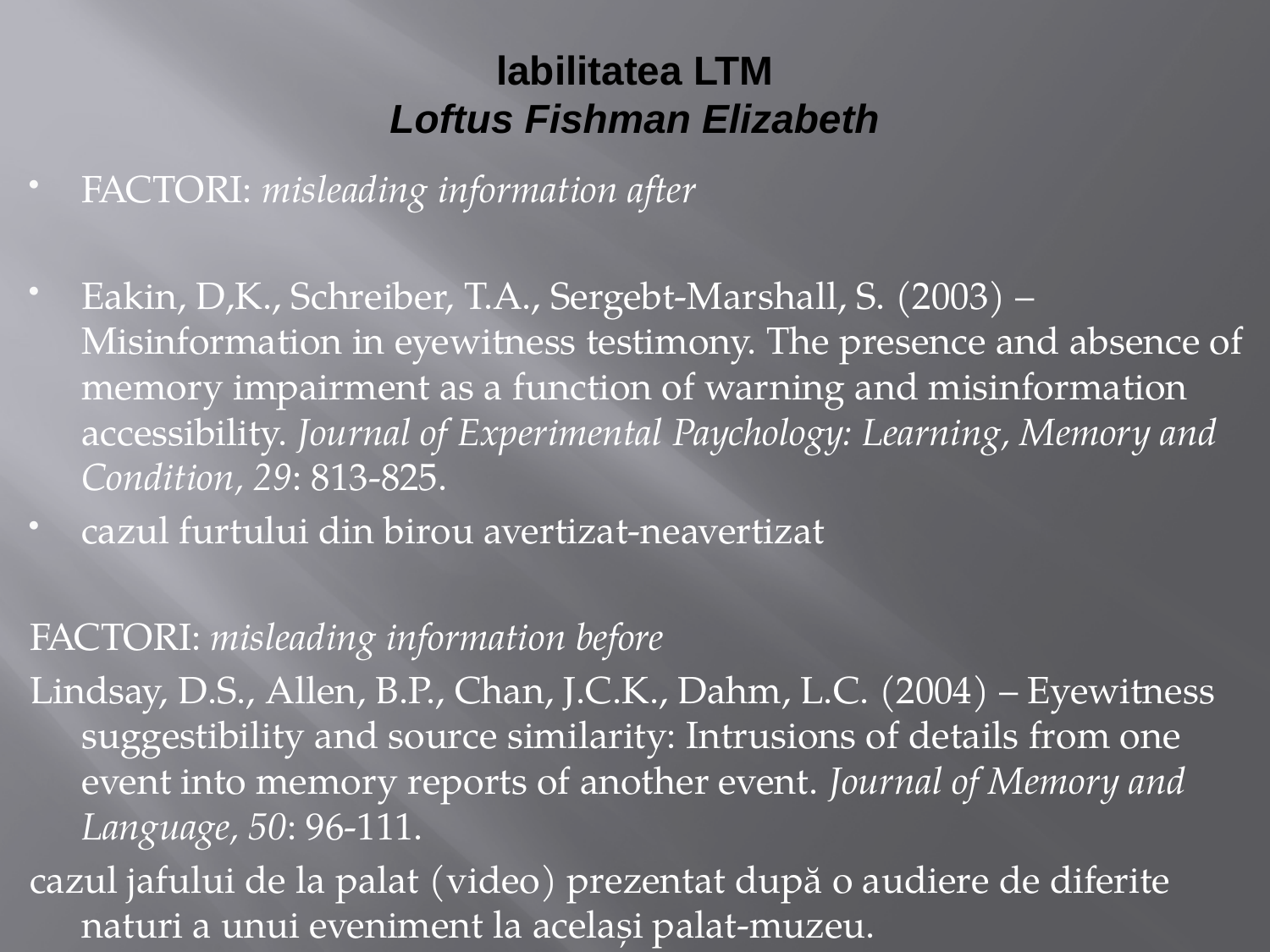

# labilitatea LTM Loftus Fishman Elizabeth
FACTORI: misleading information after

Eakin, D,K., Schreiber, T.A., Sergebt-Marshall, S. (2003) – Misinformation in eyewitness testimony. The presence and absence of memory impairment as a function of warning and misinformation accessibility. Journal of Experimental Paychology: Learning, Memory and Condition, 29: 813-825.
cazul furtului din birou avertizat-neavertizat

FACTORI: misleading information before
Lindsay, D.S., Allen, B.P., Chan, J.C.K., Dahm, L.C. (2004) – Eyewitness suggestibility and source similarity: Intrusions of details from one event into memory reports of another event. Journal of Memory and Language, 50: 96-111.
cazul jafului de la palat (video) prezentat după o audiere de diferite naturi a unui eveniment la acelaşi palat-muzeu.